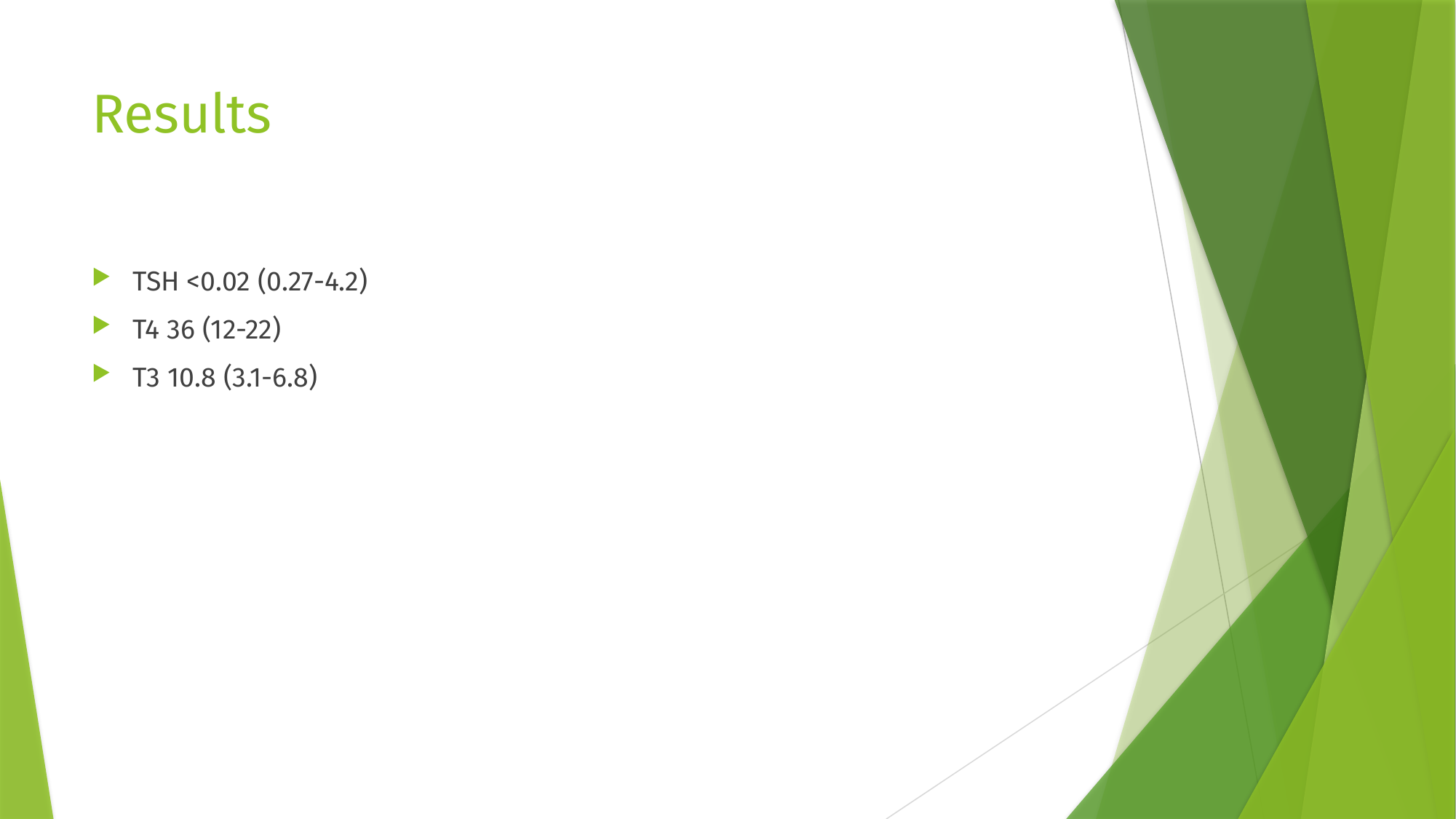

# Results
TSH <0.02 (0.27-4.2)
T4 36 (12-22)
T3 10.8 (3.1-6.8)